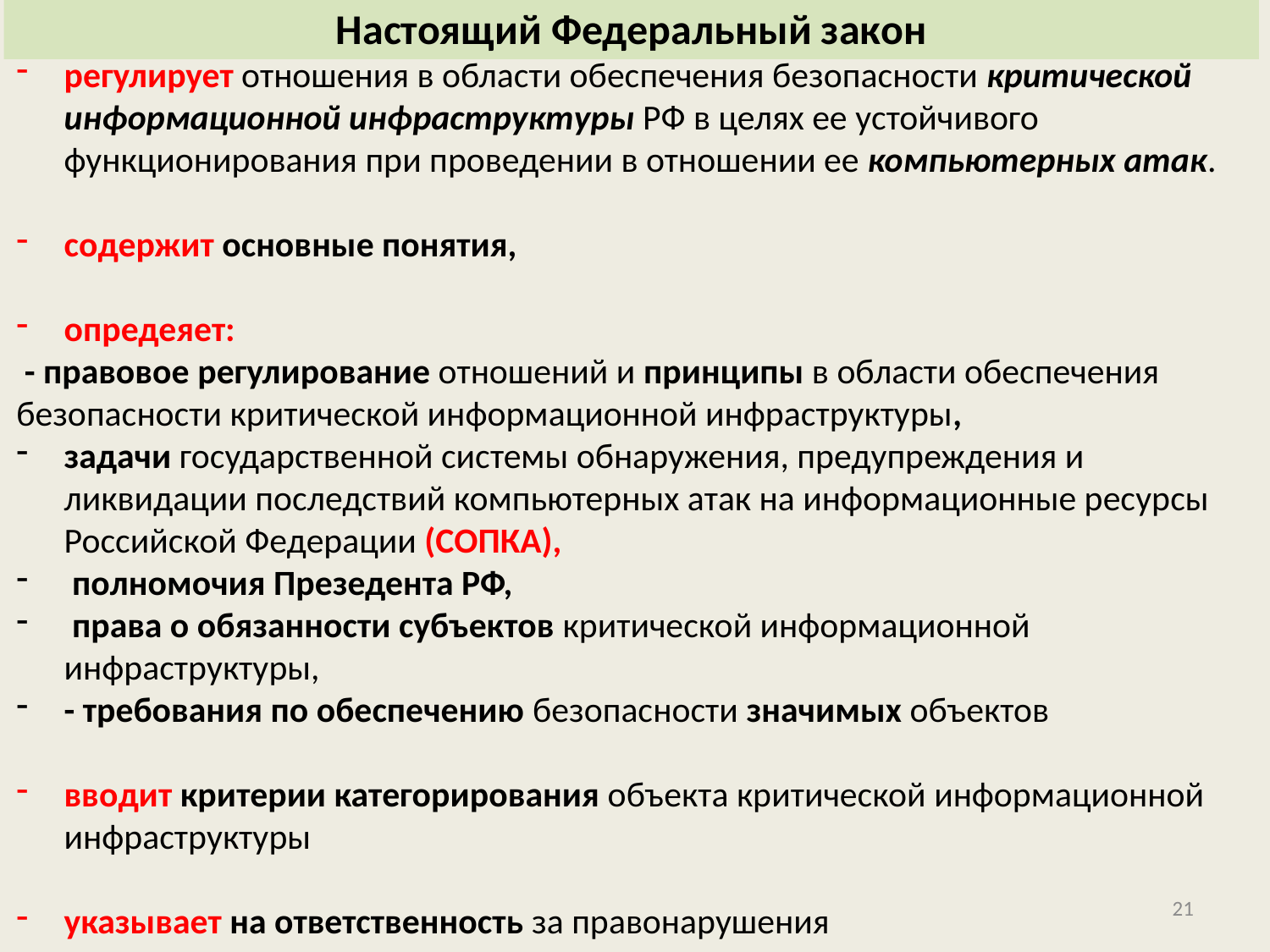

Настоящий Федеральный закон
регулирует отношения в области обеспечения безопасности критической информационной инфраструктуры РФ в целях ее устойчивого функционирования при проведении в отношении ее компьютерных атак.

содержит основные понятия,

опредеяет:
 - правовое регулирование отношений и принципы в области обеспечения безопасности критической информационной инфраструктуры,
задачи государственной системы обнаружения, предупреждения и ликвидации последствий компьютерных атак на информационные ресурсы Российской Федерации (СОПКА),
 полномочия Презедента РФ,
 права о обязанности субъектов критической информационной инфраструктуры,
- требования по обеспечению безопасности значимых объектов

вводит критерии категорирования объекта критической информационной инфраструктуры

указывает на ответственность за правонарушения
21